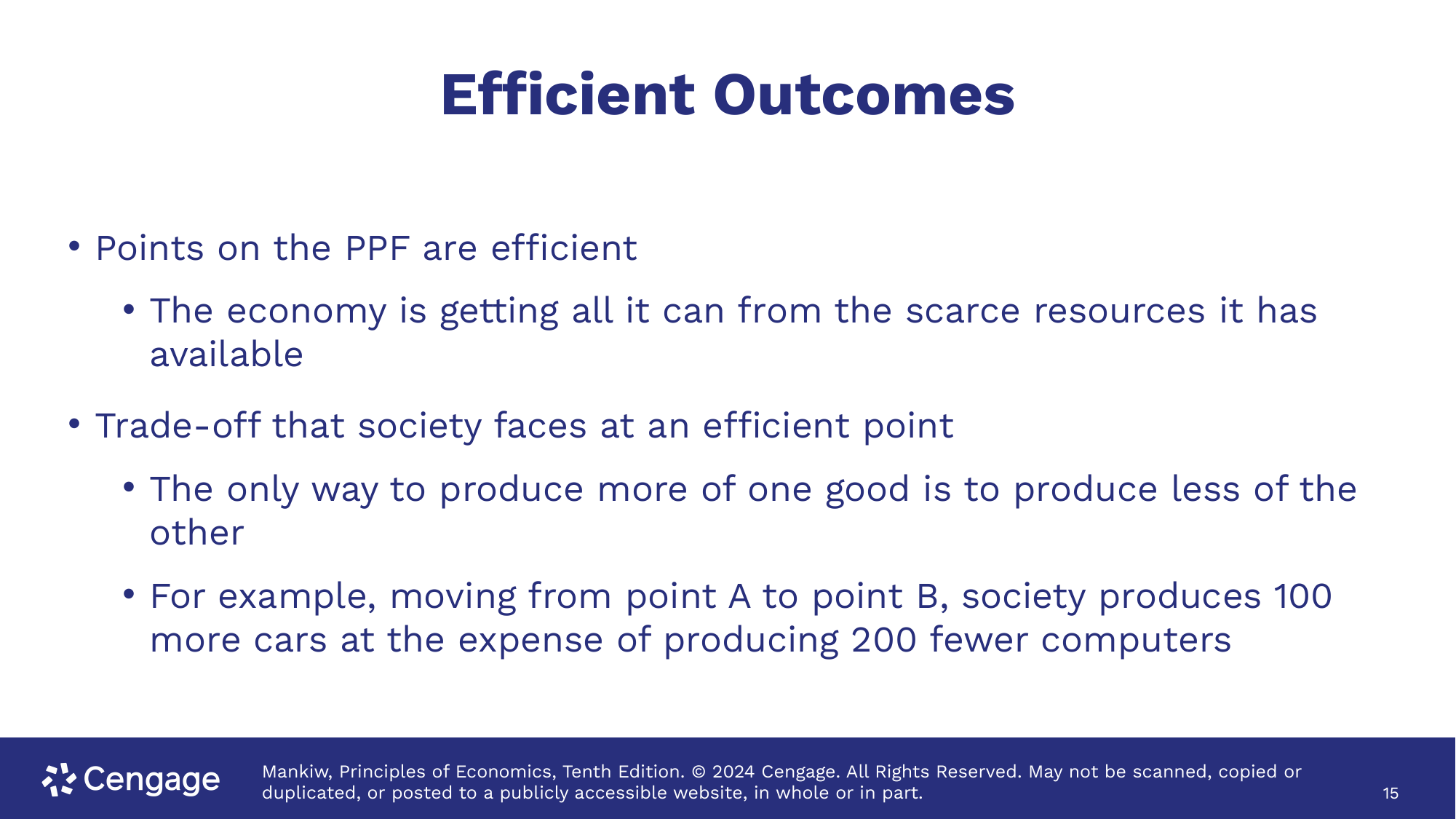

# Efficient Outcomes
Points on the PPF are efficient
The economy is getting all it can from the scarce resources it has available
Trade-off that society faces at an efficient point
The only way to produce more of one good is to produce less of the other
For example, moving from point A to point B, society produces 100 more cars at the expense of producing 200 fewer computers